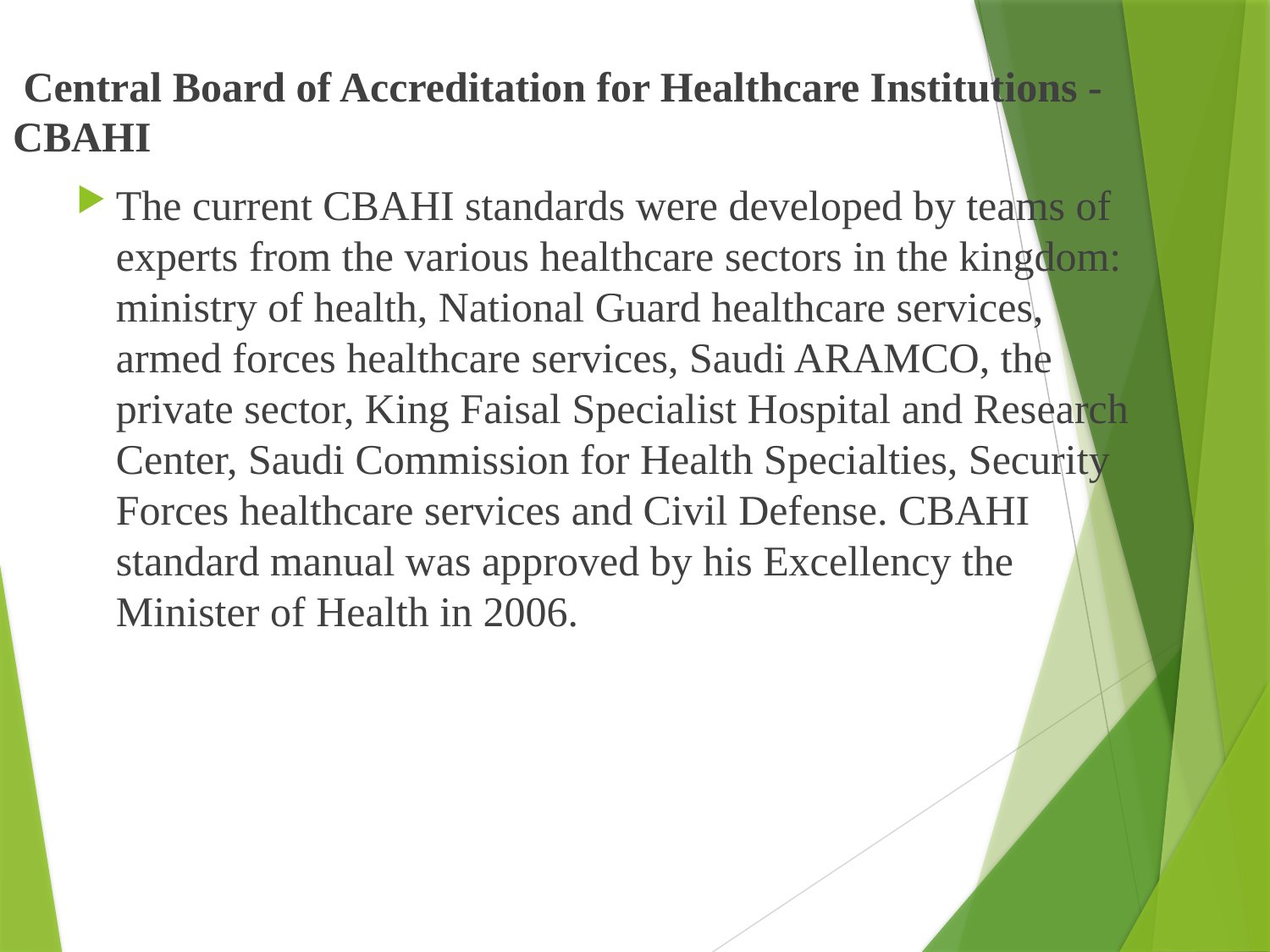

Central Board of Accreditation for Healthcare Institutions - CBAHI
The current CBAHI standards were developed by teams of experts from the various healthcare sectors in the kingdom: ministry of health, National Guard healthcare services, armed forces healthcare services, Saudi ARAMCO, the private sector, King Faisal Specialist Hospital and Research Center, Saudi Commission for Health Specialties, Security Forces healthcare services and Civil Defense. CBAHI standard manual was approved by his Excellency the Minister of Health in 2006.